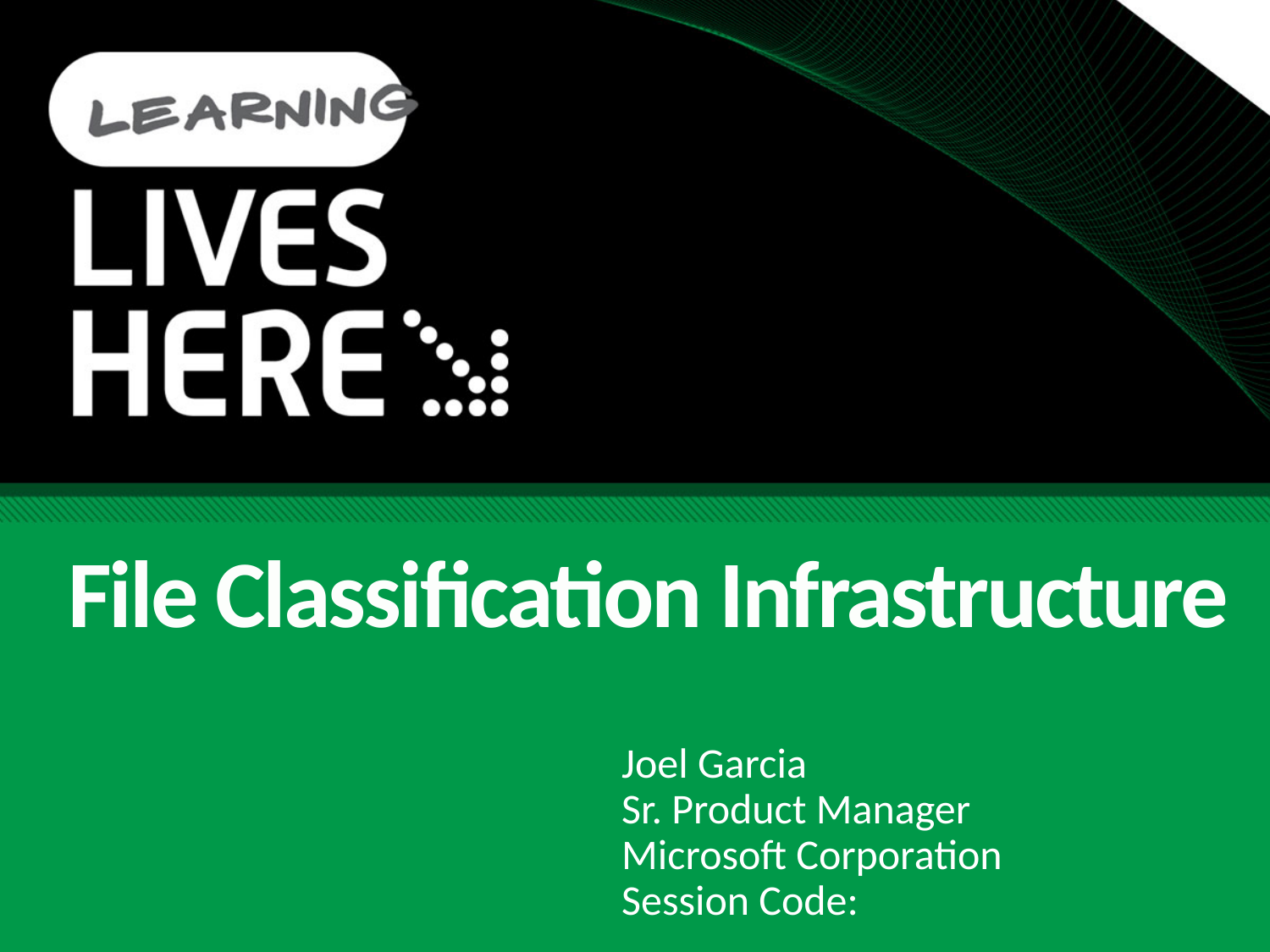

# File Classification Infrastructure
Joel Garcia
Sr. Product Manager
Microsoft Corporation
Session Code: